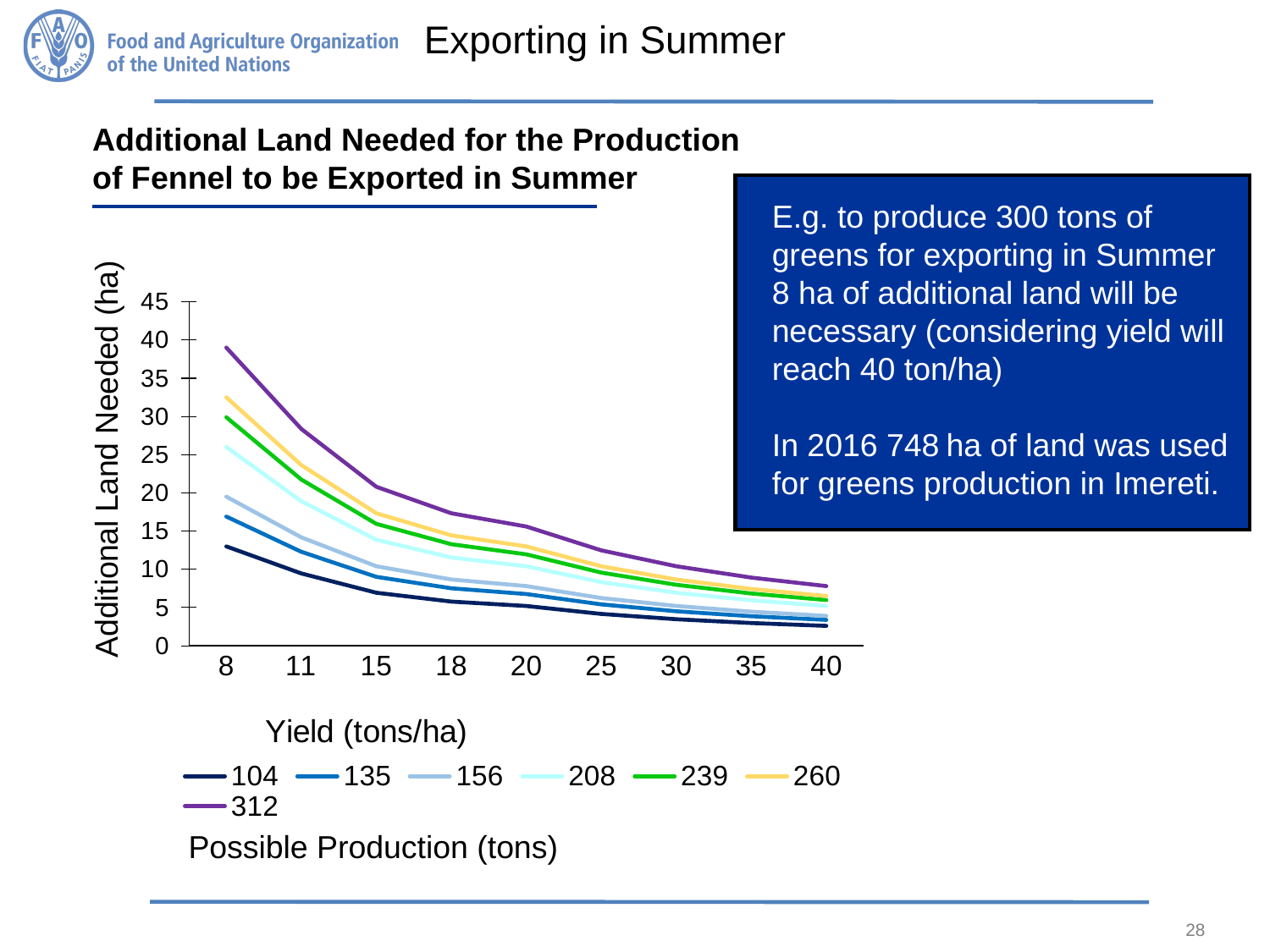

# Exporting in Summer
Additional Land Needed for the Production of Fennel to be Exported in Summer

E.g. to produce 300 tons of greens for exporting in Summer 8 ha of additional land will be necessary (considering yield will reach 40 ton/ha)

In 2016 748 ha of land was used for greens production in Imereti.

### Chart

| Category | 104  | 135  | 156  | 208  | 239  | 260  | 312  |
|---|---|---|---|---|---|---|---|
| 8 | 13.0016625 | 16.90216125 | 19.50249375 | 26.003325 | 29.90382375 | 32.50415625 | 39.0049875 |
| 11 | 9.455754545454546 | 12.292480909090909 | 14.183631818181818 | 18.911509090909092 | 21.748235454545455 | 23.639386363636365 | 28.367263636363635 |
| 15 | 6.93422 | 9.014486 | 10.40133 | 13.86844 | 15.948706 | 17.33555 | 20.80266 |
| 18 | 5.7785166666666665 | 7.5120716666666665 | 8.667774999999999 | 11.557033333333333 | 13.290588333333334 | 14.446291666666667 | 17.335549999999998 |
| 20 | 5.200665 | 6.760864499999999 | 7.800997499999999 | 10.40133 | 11.961529500000001 | 13.0016625 | 15.601994999999999 |
| 25 | 4.160532 | 5.4086916 | 6.240798 | 8.321064 | 9.5692236 | 10.40133 | 12.481596 |
| 30 | 3.46711 | 4.507243 | 5.200665 | 6.93422 | 7.974353 | 8.667775 | 10.40133 |
| 35 | 2.9718085714285714 | 3.8633511428571428 | 4.457712857142857 | 5.943617142857143 | 6.835159714285714 | 7.429521428571429 | 8.915425714285714 |
| 40 | 2.6003325 | 3.3804322499999997 | 3.9004987499999997 | 5.200665 | 5.9807647500000005 | 6.50083125 | 7.800997499999999 |
Possible Production (tons)
28